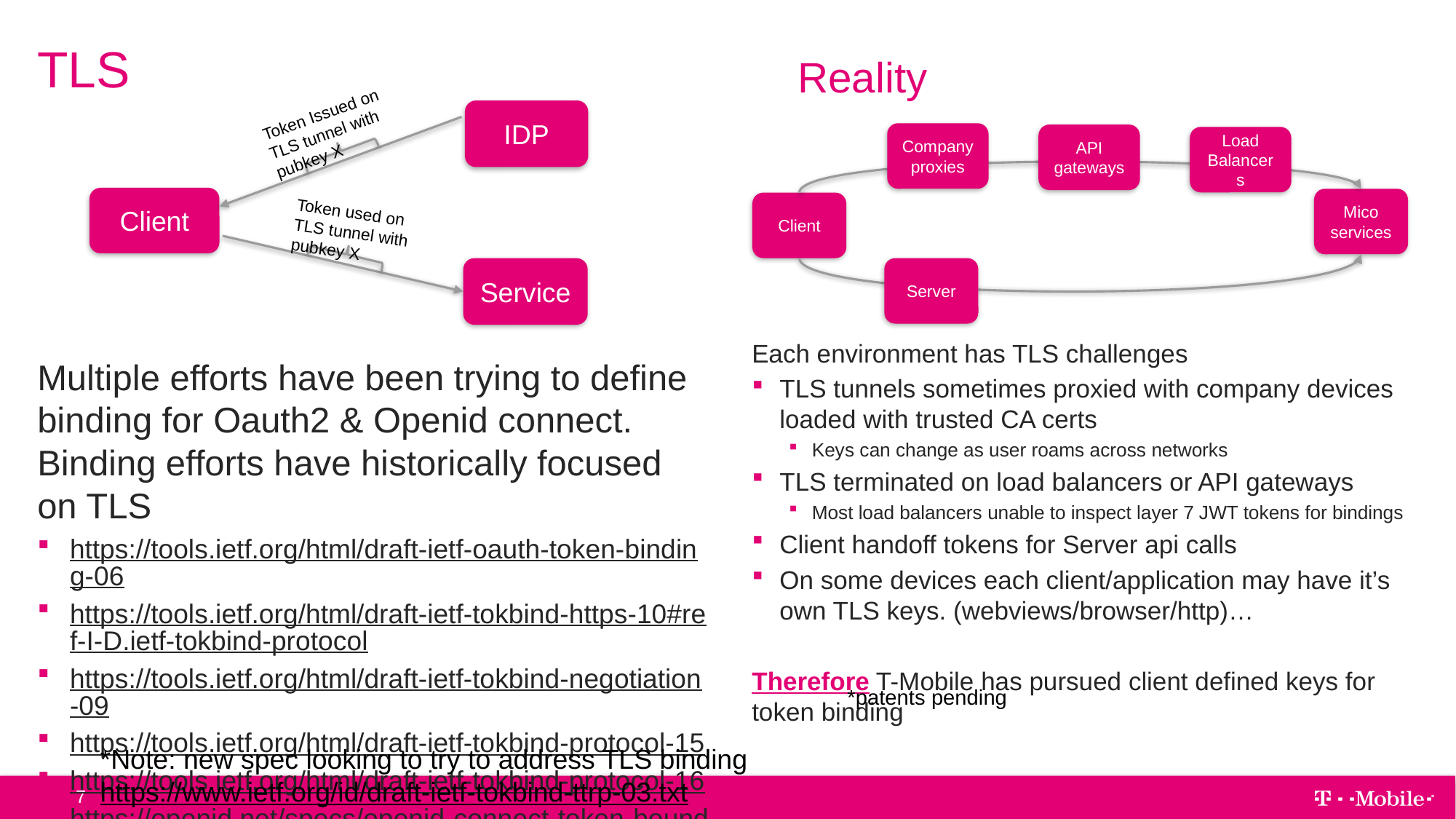

# TLS
Reality
Token Issued on TLS tunnel with pubkey X
IDP

Company proxies
API gateways
Load Balancers
Client
Mico
services
Client
Token used on TLS tunnel with pubkey X

Service
Server
Each environment has TLS challenges
TLS tunnels sometimes proxied with company devices loaded with trusted CA certs
Keys can change as user roams across networks
TLS terminated on load balancers or API gateways
Most load balancers unable to inspect layer 7 JWT tokens for bindings
Client handoff tokens for Server api calls
On some devices each client/application may have it’s own TLS keys. (webviews/browser/http)…

Therefore T-Mobile has pursued client defined keys for token binding

Multiple efforts have been trying to define binding for Oauth2 & Openid connect. Binding efforts have historically focused on TLS
https://tools.ietf.org/html/draft-ietf-oauth-token-binding-06
https://tools.ietf.org/html/draft-ietf-tokbind-https-10#ref-I-D.ietf-tokbind-protocol
https://tools.ietf.org/html/draft-ietf-tokbind-negotiation-09
https://tools.ietf.org/html/draft-ietf-tokbind-protocol-15
https://tools.ietf.org/html/draft-ietf-tokbind-protocol-16
https://openid.net/specs/openid-connect-token-bound-authentication-1_0.html

*patents pending
*Note: new spec looking to try to address TLS binding https://www.ietf.org/id/draft-ietf-tokbind-ttrp-03.txt